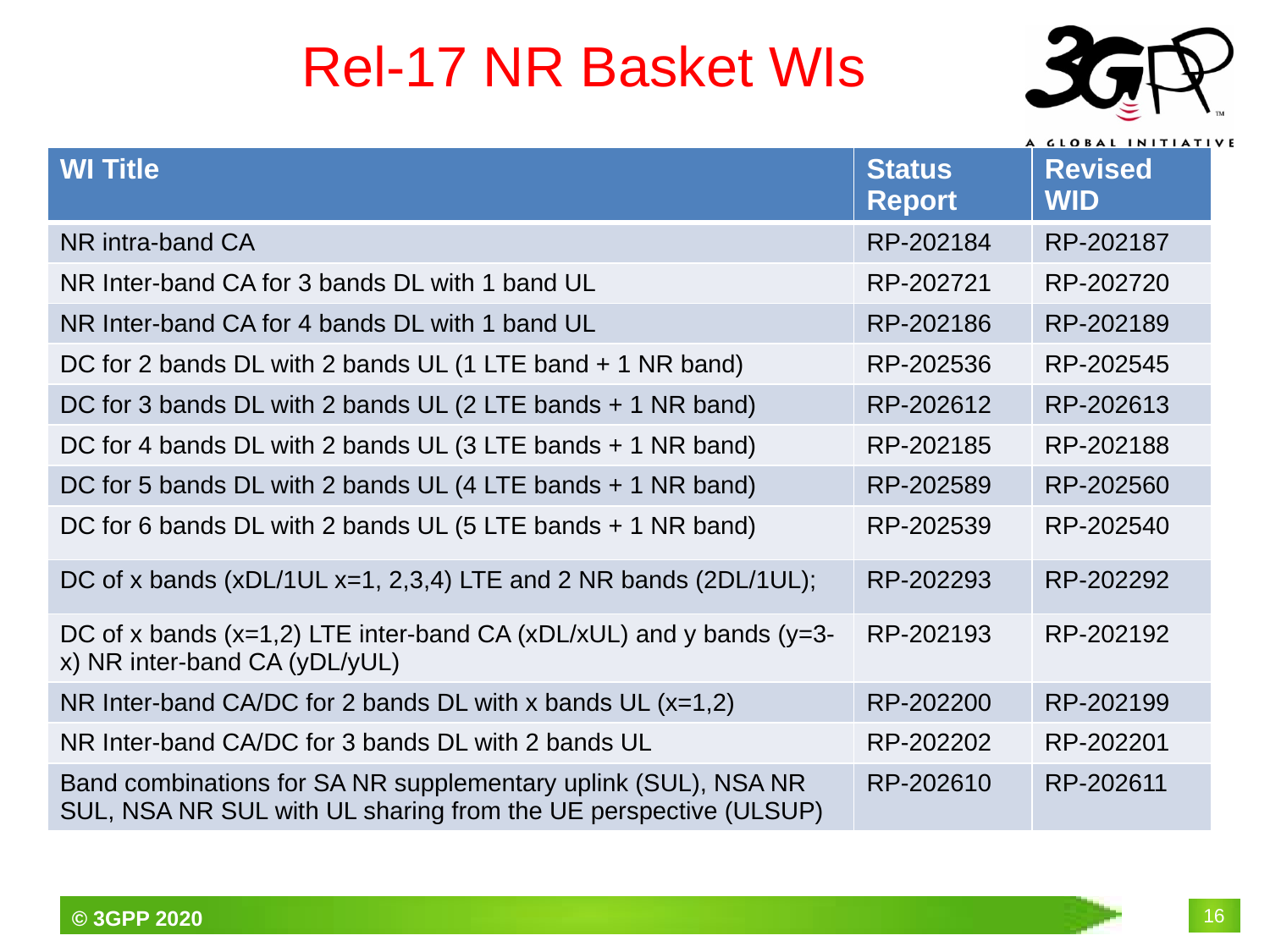

# Rel-17 NR Basket WIs

| WI Title | Status Report | Revised WID |
| --- | --- | --- |
| NR intra-band CA | RP-202184 | RP-202187 |
| NR Inter-band CA for 3 bands DL with 1 band UL | RP-202721 | RP-202720 |
| NR Inter-band CA for 4 bands DL with 1 band UL | RP-202186 | RP-202189 |
| DC for 2 bands DL with 2 bands UL (1 LTE band + 1 NR band) | RP-202536 | RP-202545 |
| DC for 3 bands DL with 2 bands UL (2 LTE bands + 1 NR band) | RP-202612 | RP-202613 |
| DC for 4 bands DL with 2 bands UL (3 LTE bands + 1 NR band) | RP-202185 | RP-202188 |
| DC for 5 bands DL with 2 bands UL (4 LTE bands + 1 NR band) | RP-202589 | RP-202560 |
| DC for 6 bands DL with 2 bands UL (5 LTE bands + 1 NR band) | RP‑202539 | RP‑202540 |
| DC of x bands (xDL/1UL x=1, 2,3,4) LTE and 2 NR bands (2DL/1UL); | RP-202293 | RP-202292 |
| DC of x bands (x=1,2) LTE inter-band CA (xDL/xUL) and y bands (y=3-x) NR inter-band CA (yDL/yUL) | RP-202193 | RP-202192 |
| NR Inter-band CA/DC for 2 bands DL with x bands UL (x=1,2) | RP-202200 | RP-202199 |
| NR Inter-band CA/DC for 3 bands DL with 2 bands UL | RP-202202 | RP-202201 |
| Band combinations for SA NR supplementary uplink (SUL), NSA NR SUL, NSA NR SUL with UL sharing from the UE perspective (ULSUP) | RP-202610 | RP-202611 |
16